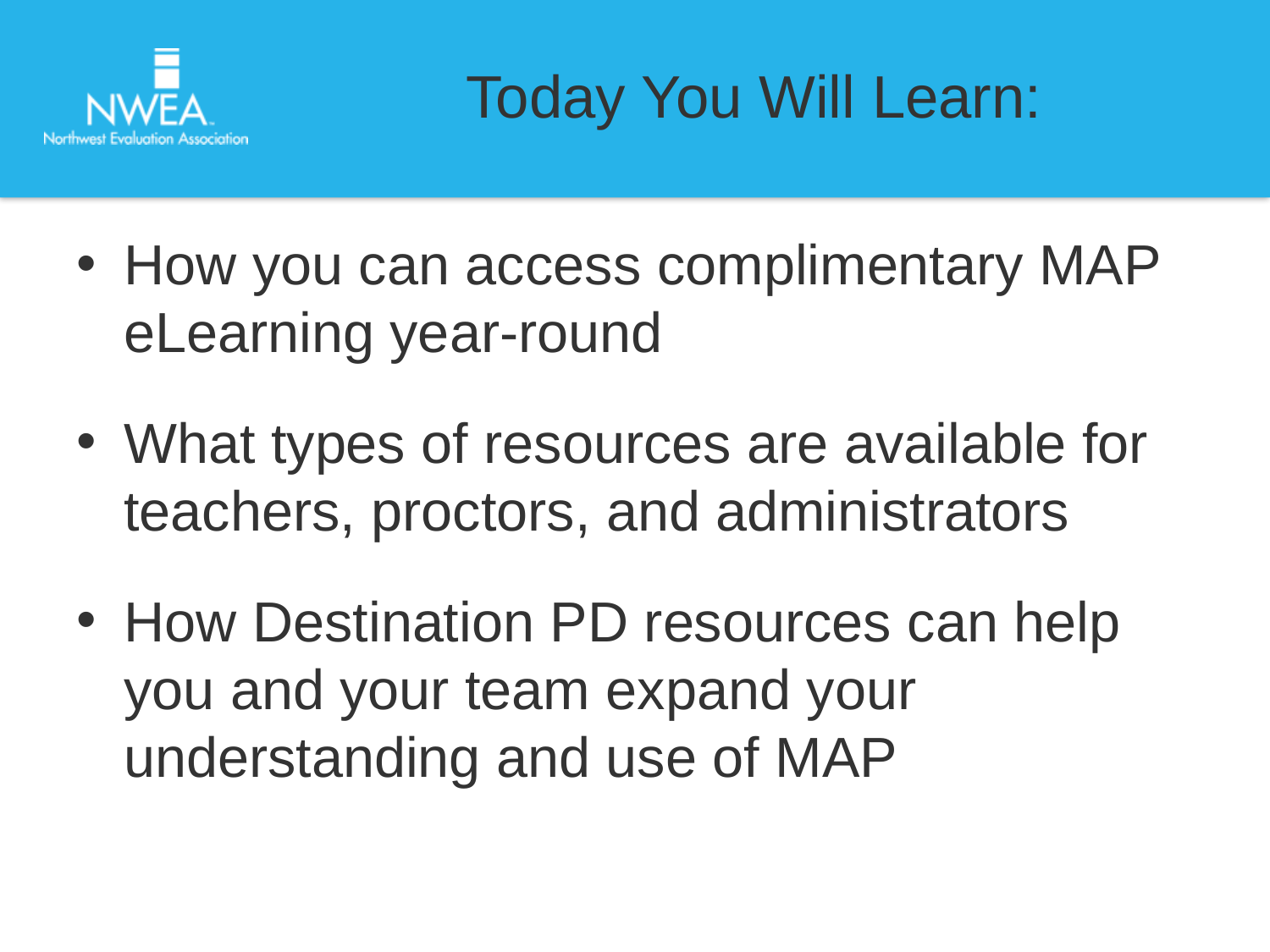

# Today You Will Learn:
How you can access complimentary MAP eLearning year-round
What types of resources are available for teachers, proctors, and administrators
How Destination PD resources can help you and your team expand your understanding and use of MAP